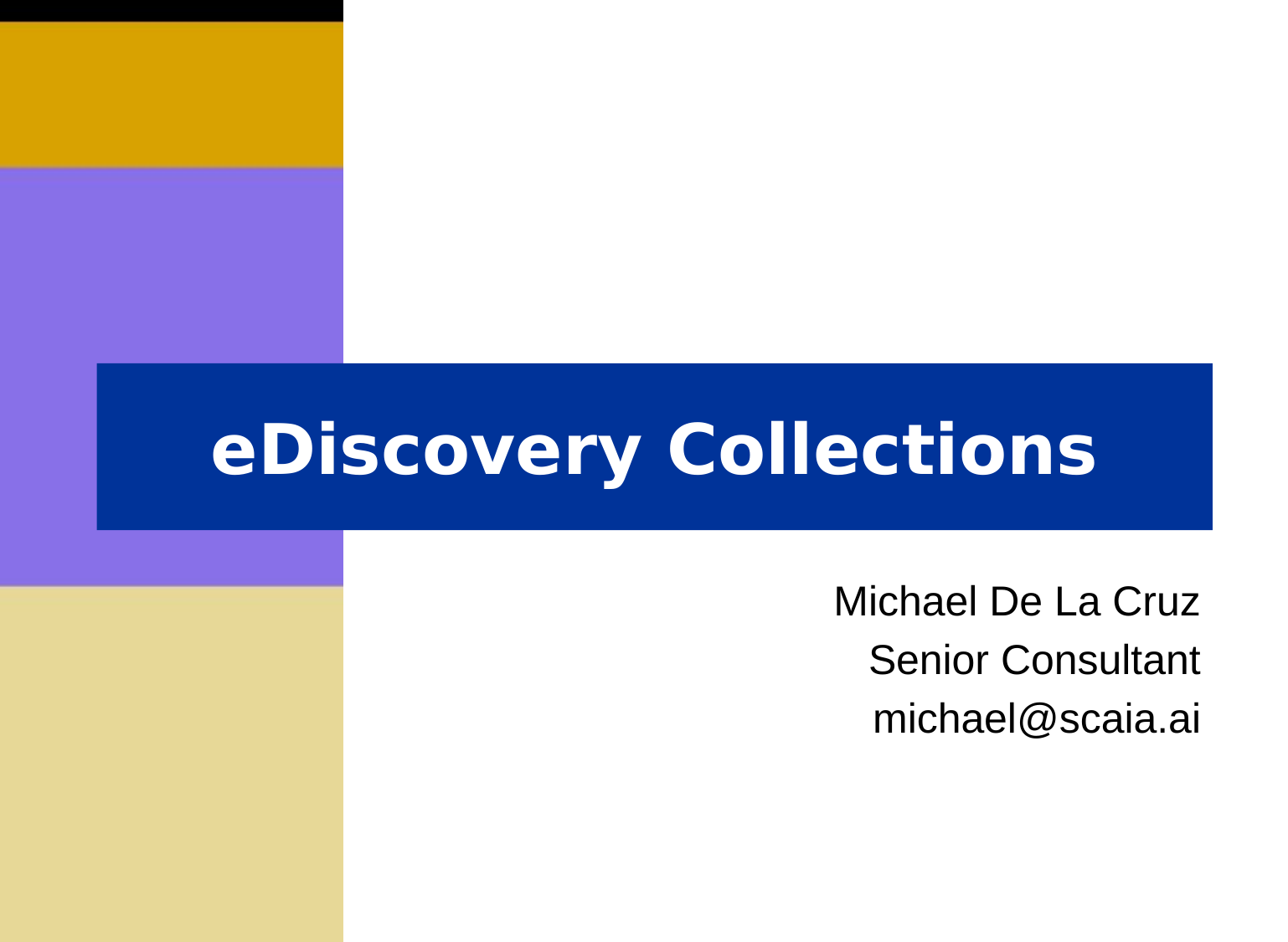

# eDiscovery Collections
Michael De La Cruz
Senior Consultant
michael@scaia.ai